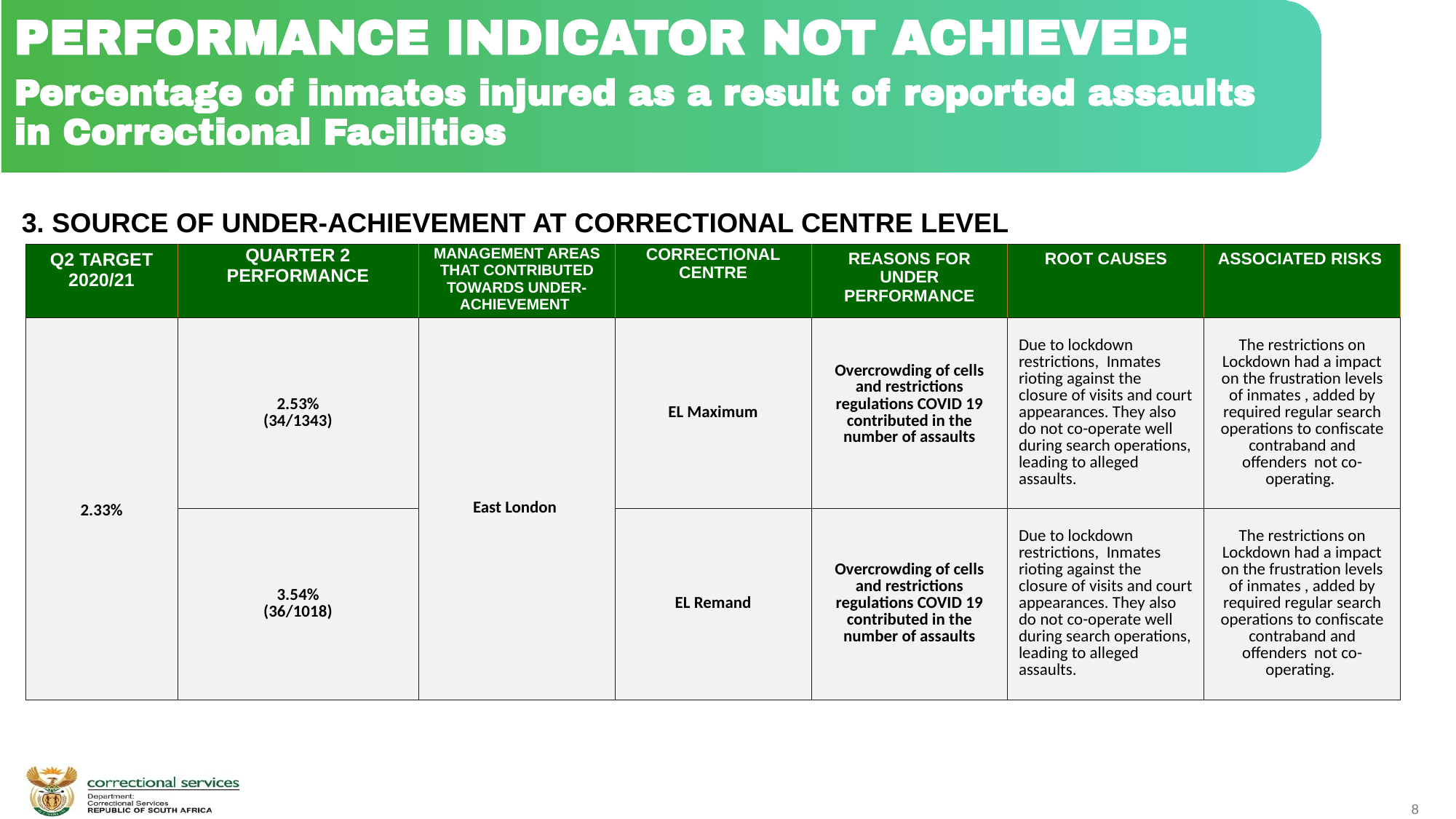

PERFORMANCE INDICATOR NOT ACHIEVED:
Percentage of inmates injured as a result of reported assaults in Correctional Facilities

     3. SOURCE OF UNDER-ACHIEVEMENT AT CORRECTIONAL CENTRE LEVEL
| Q2 TARGET 2020/21 | QUARTER 2 PERFORMANCE | MANAGEMENT AREAS THAT CONTRIBUTED TOWARDS UNDER-ACHIEVEMENT | CORRECTIONAL CENTRE | REASONS FOR UNDER PERFORMANCE | ROOT CAUSES | ASSOCIATED RISKS |
| --- | --- | --- | --- | --- | --- | --- |
| 2.33% | 2.53% (34/1343) | East London | EL Maximum | Overcrowding of cells and restrictions regulations COVID 19 contributed in the number of assaults | Due to lockdown restrictions, Inmates rioting against the closure of visits and court appearances. They also do not co-operate well during search operations, leading to alleged assaults. | The restrictions on Lockdown had a impact on the frustration levels of inmates , added by required regular search operations to confiscate contraband and offenders not co-operating. |
|  | 3.54% (36/1018) |  | EL Remand | Overcrowding of cells and restrictions regulations COVID 19 contributed in the number of assaults | Due to lockdown restrictions, Inmates rioting against the closure of visits and court appearances. They also do not co-operate well during search operations, leading to alleged assaults. | The restrictions on Lockdown had a impact on the frustration levels of inmates , added by required regular search operations to confiscate contraband and offenders not co-operating. |